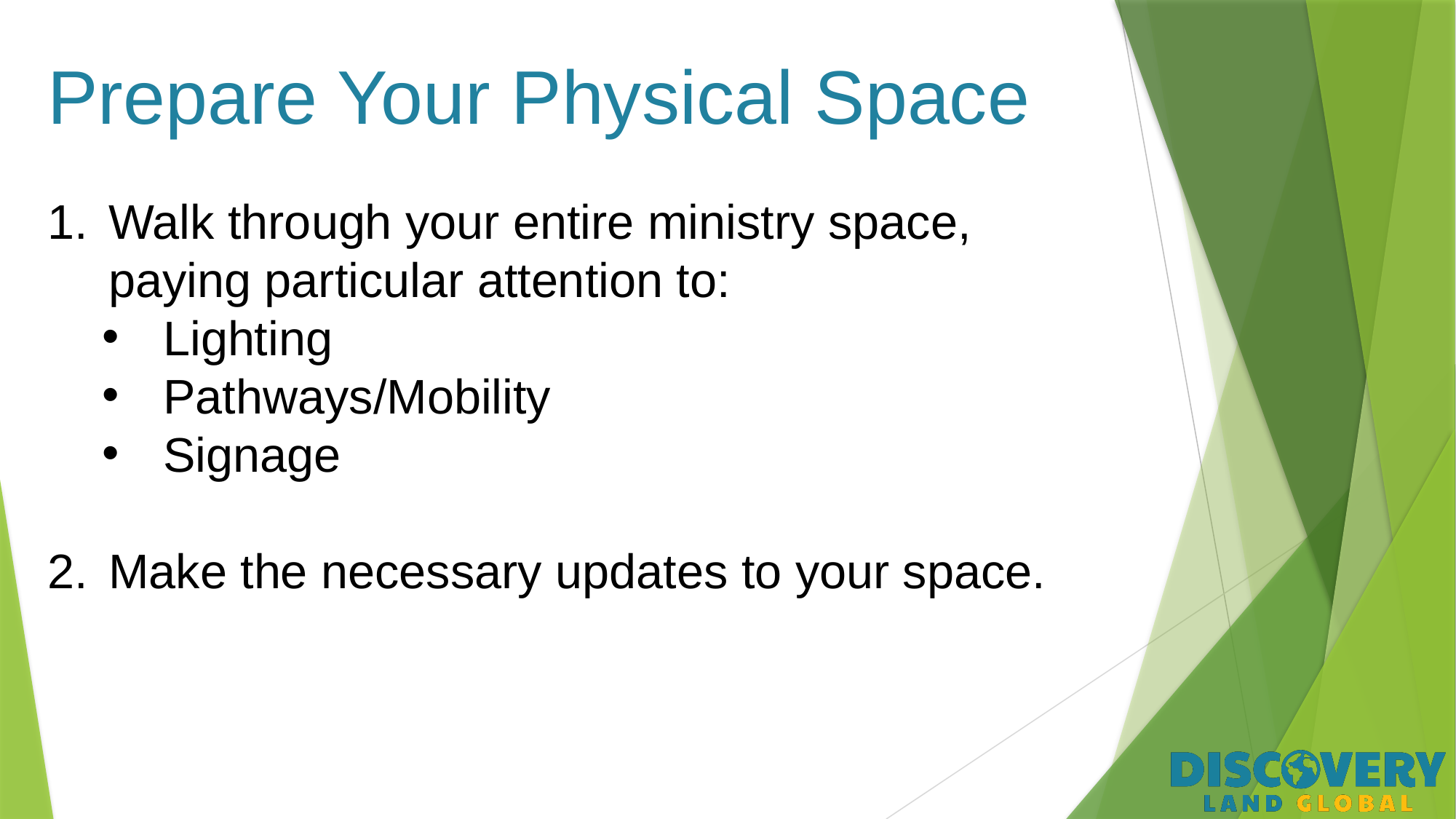

# Prepare Your Physical Space
Walk through your entire ministry space, paying particular attention to:
Lighting
Pathways/Mobility
Signage

Make the necessary updates to your space.